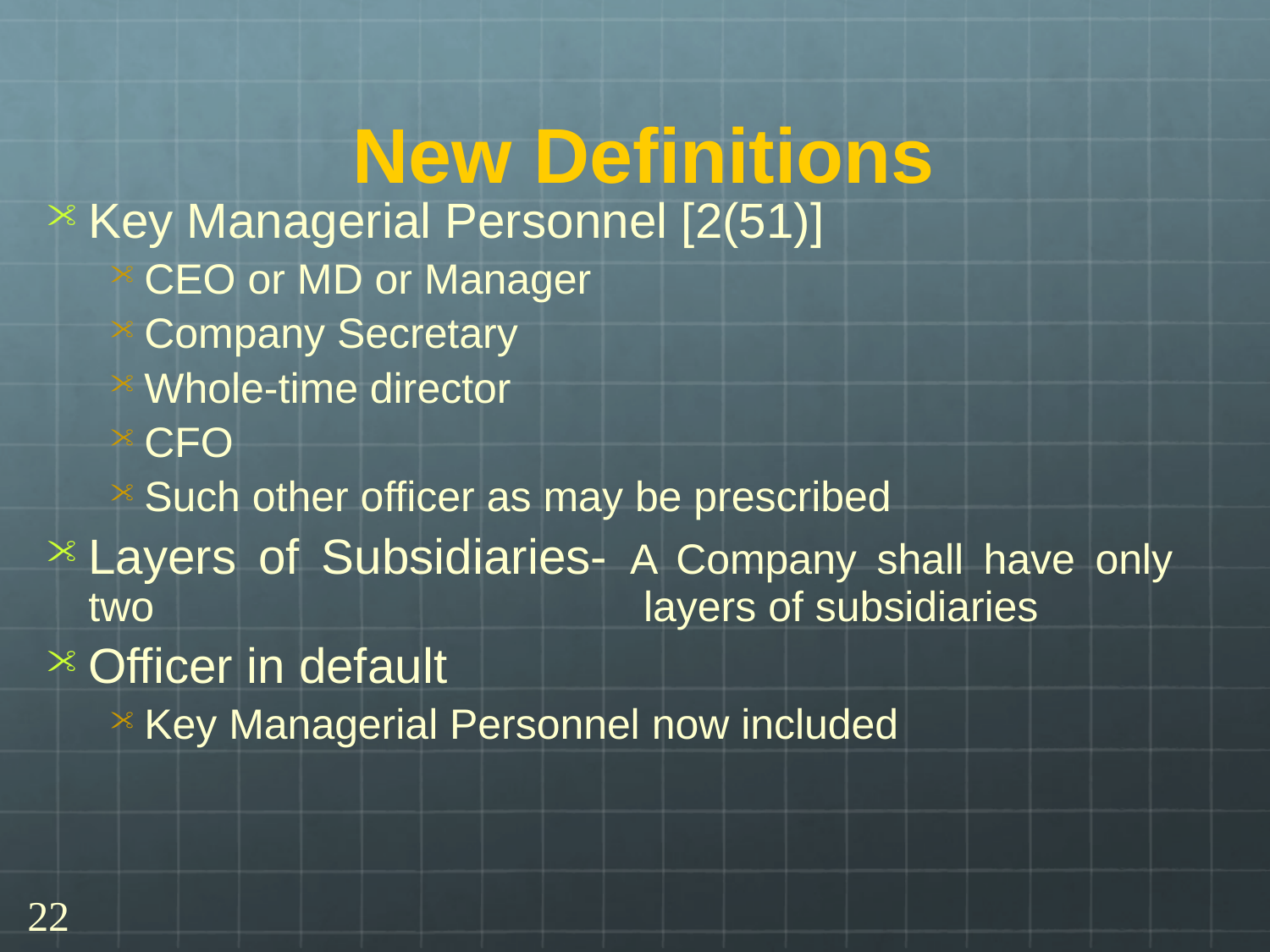

# New Definitions
Key Managerial Personnel [2(51)]
CEO or MD or Manager
Company Secretary
Whole-time director
CFO
Such other officer as may be prescribed
Layers of Subsidiaries- A Company shall have only two 				    layers of subsidiaries
Officer in default
Key Managerial Personnel now included
22